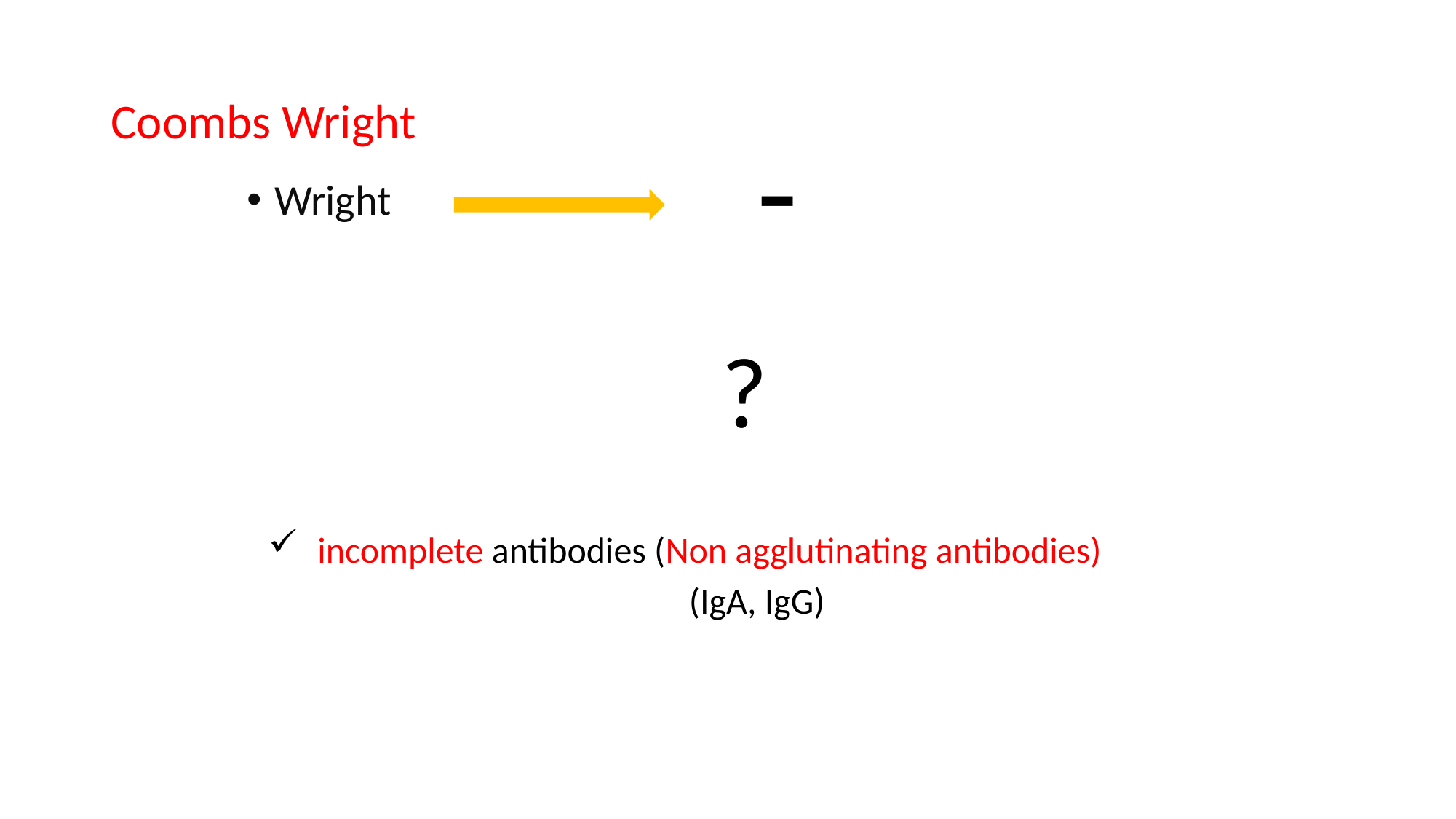

# Coombs Wright
-

Wright

?

 incomplete antibodies (Non agglutinating antibodies)
  (IgA, IgG)